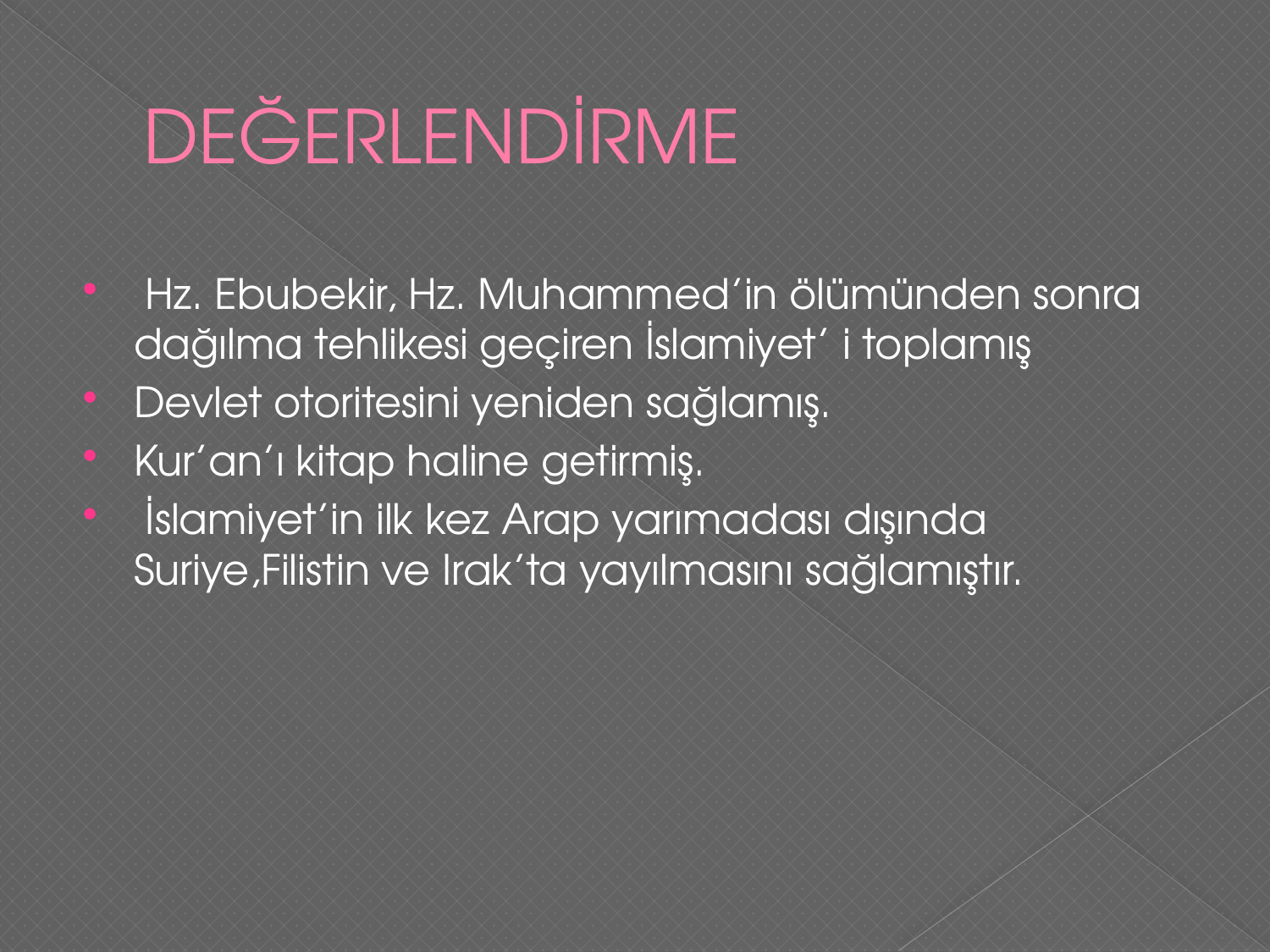

# DEĞERLENDİRME
 Hz. Ebubekir, Hz. Muhammed’in ölümünden sonra dağılma tehlikesi geçiren İslamiyet’ i toplamış
Devlet otoritesini yeniden sağlamış.
Kur’an’ı kitap haline getirmiş.
 İslamiyet’in ilk kez Arap yarımadası dışında Suriye,Filistin ve Irak’ta yayılmasını sağlamıştır.